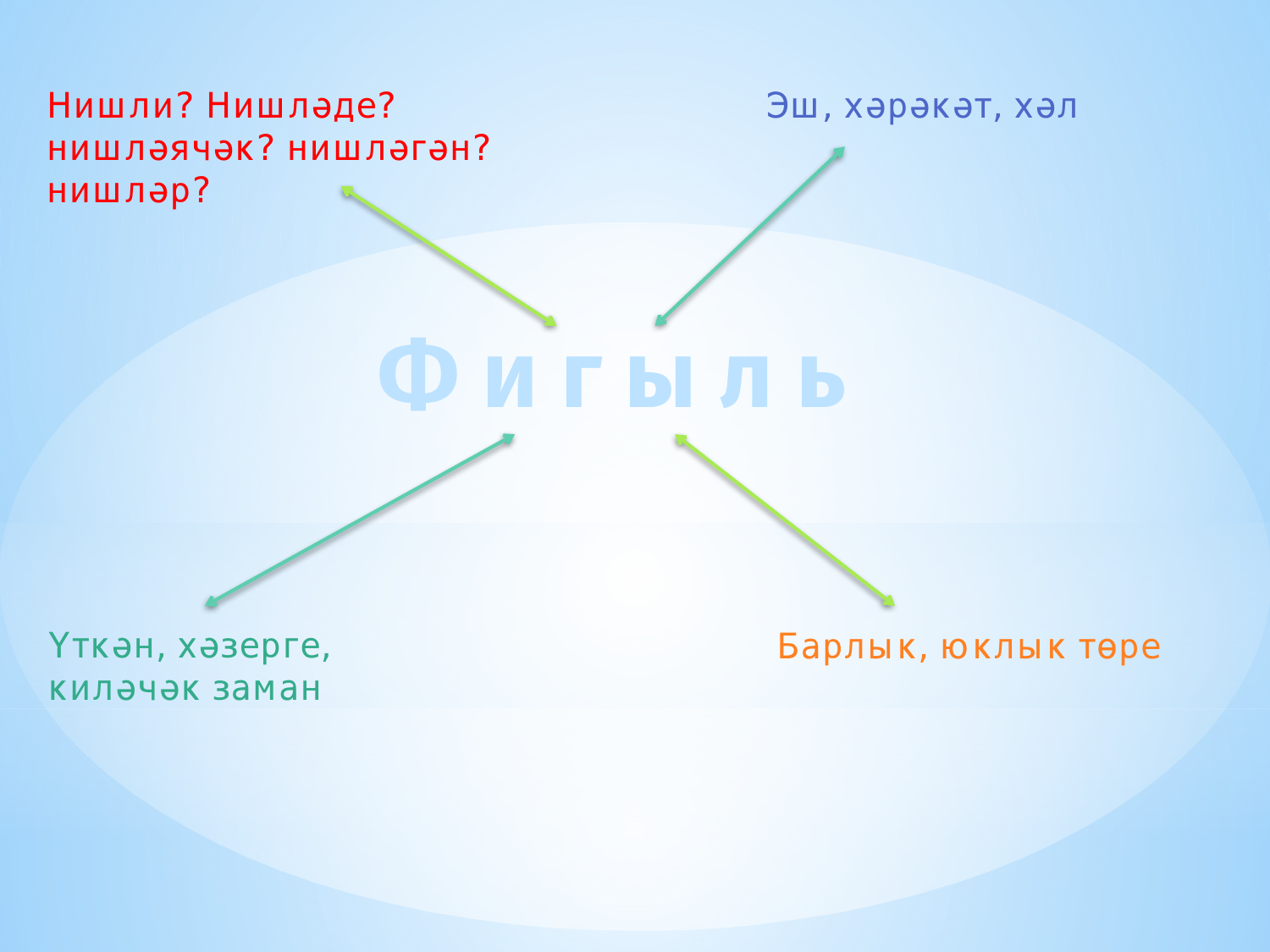

Нишли? Нишләде? нишләячәк? нишләгән? нишләр?
Эш, хәрәкәт, хәл
Ф и г ы л ь
Үткән, хәзерге, киләчәк заман
Барлык, юклык төре